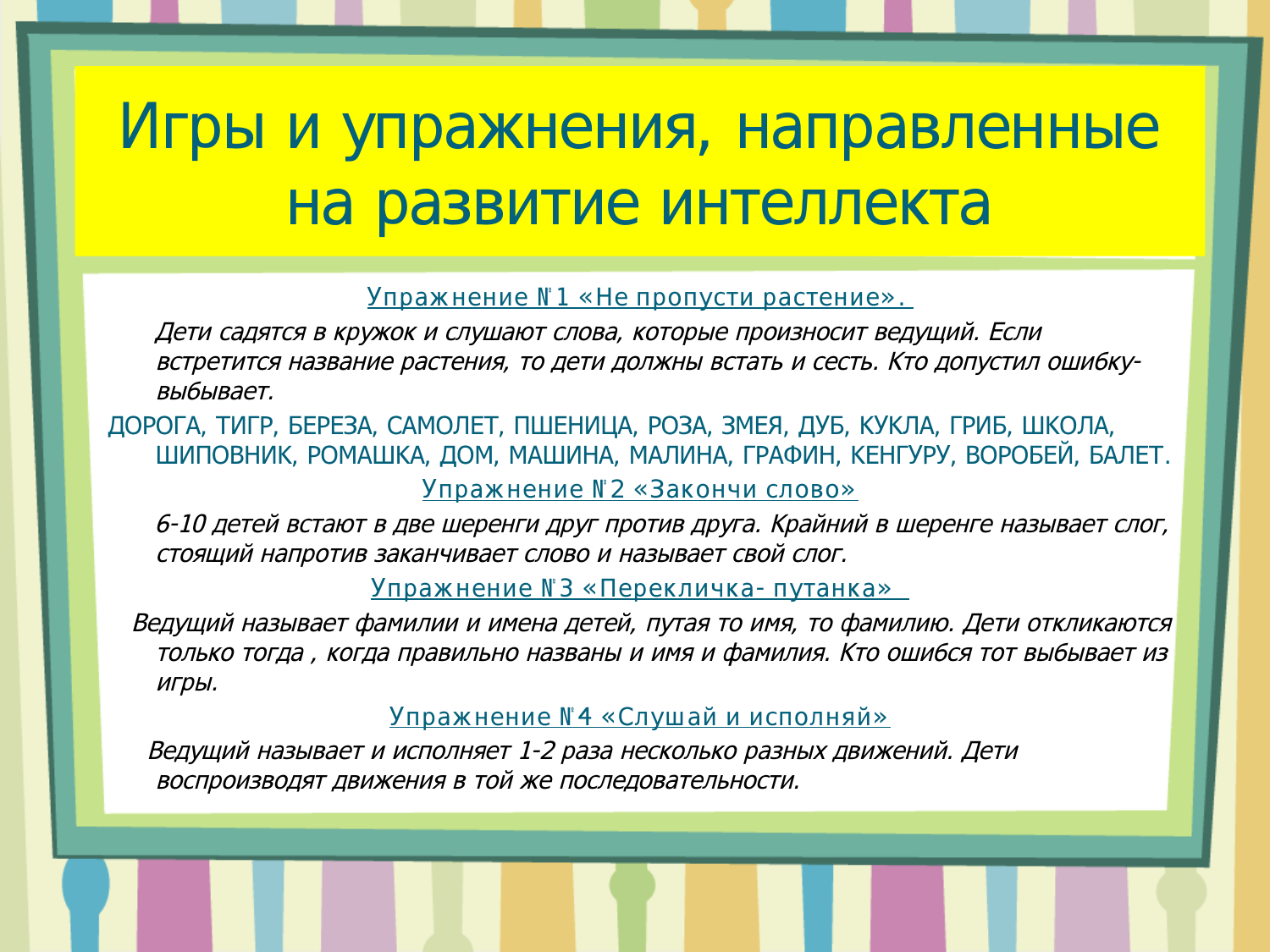

# Игры и упражнения, направленные на развитие интеллекта
Упражнение №1 «Не пропусти растение».
      Дети садятся в кружок и слушают слова, которые произносит ведущий. Если       встретится название растения, то дети должны встать и сесть. Кто допустил ошибку- выбывает.
Дорога, тигр, береза, самолет, пшеница, роза, змея, дуб, кукла, гриб, школа, шиповник, ромашка, дом, машина, малина, графин, кенгуру, воробей, балет.
Упражнение №2 «Закончи слово»
      6-10 детей встают в две шеренги друг против друга. Крайний в шеренге называет слог, стоящий напротив заканчивает слово и называет свой слог.
Упражнение №3 «Перекличка- путанка»
   Ведущий называет фамилии и имена детей, путая то имя, то фамилию. Дети откликаются только тогда , когда правильно названы и имя и фамилия. Кто ошибся тот выбывает из игры.
Упражнение №4 «Слушай и исполняй»
     Ведущий называет и исполняет 1-2 раза несколько разных движений. Дети воспроизводят движения в той же последовательности.